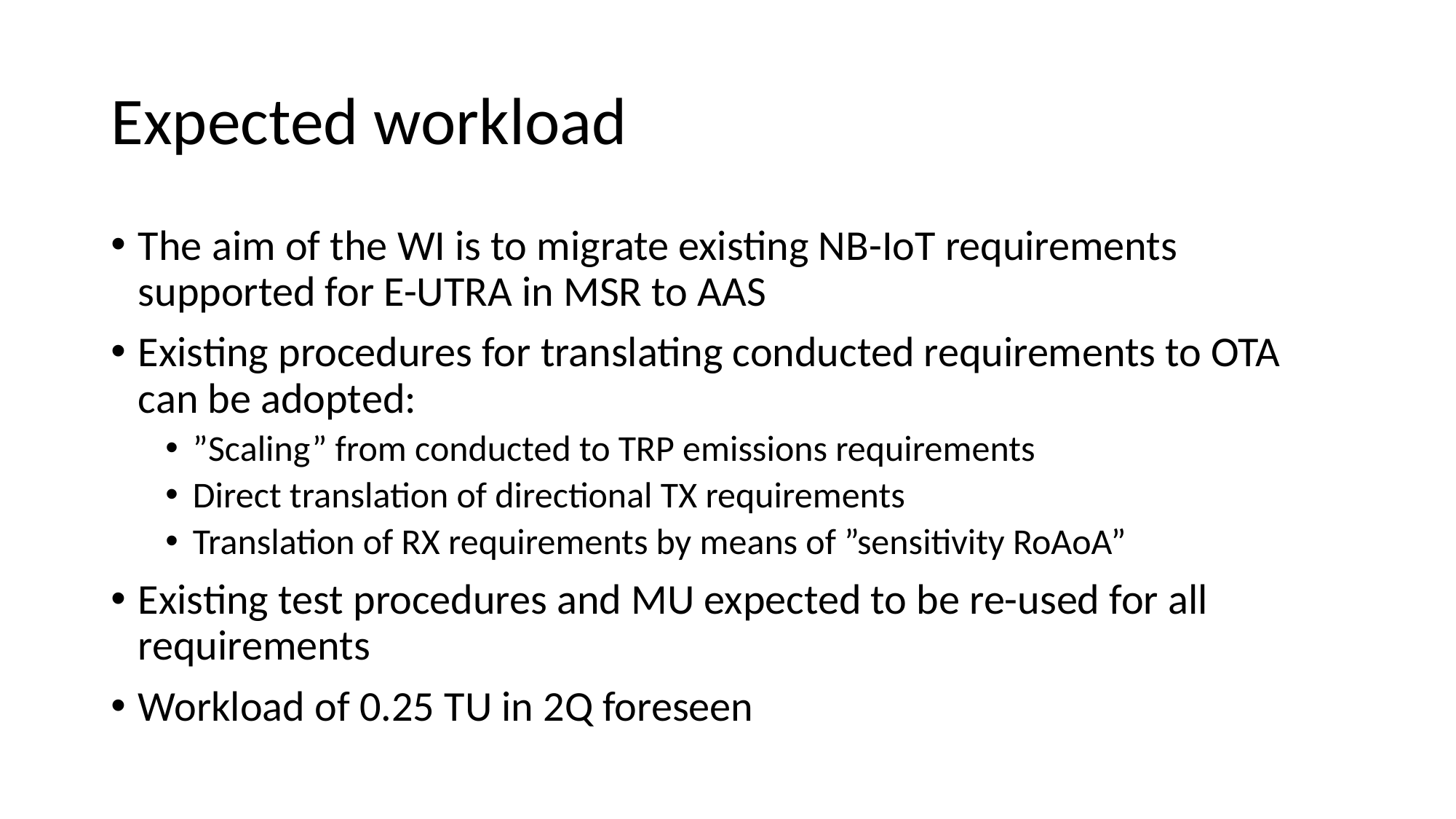

# Expected workload
The aim of the WI is to migrate existing NB-IoT requirements supported for E-UTRA in MSR to AAS
Existing procedures for translating conducted requirements to OTA can be adopted:
”Scaling” from conducted to TRP emissions requirements
Direct translation of directional TX requirements
Translation of RX requirements by means of ”sensitivity RoAoA”
Existing test procedures and MU expected to be re-used for all requirements
Workload of 0.25 TU in 2Q foreseen